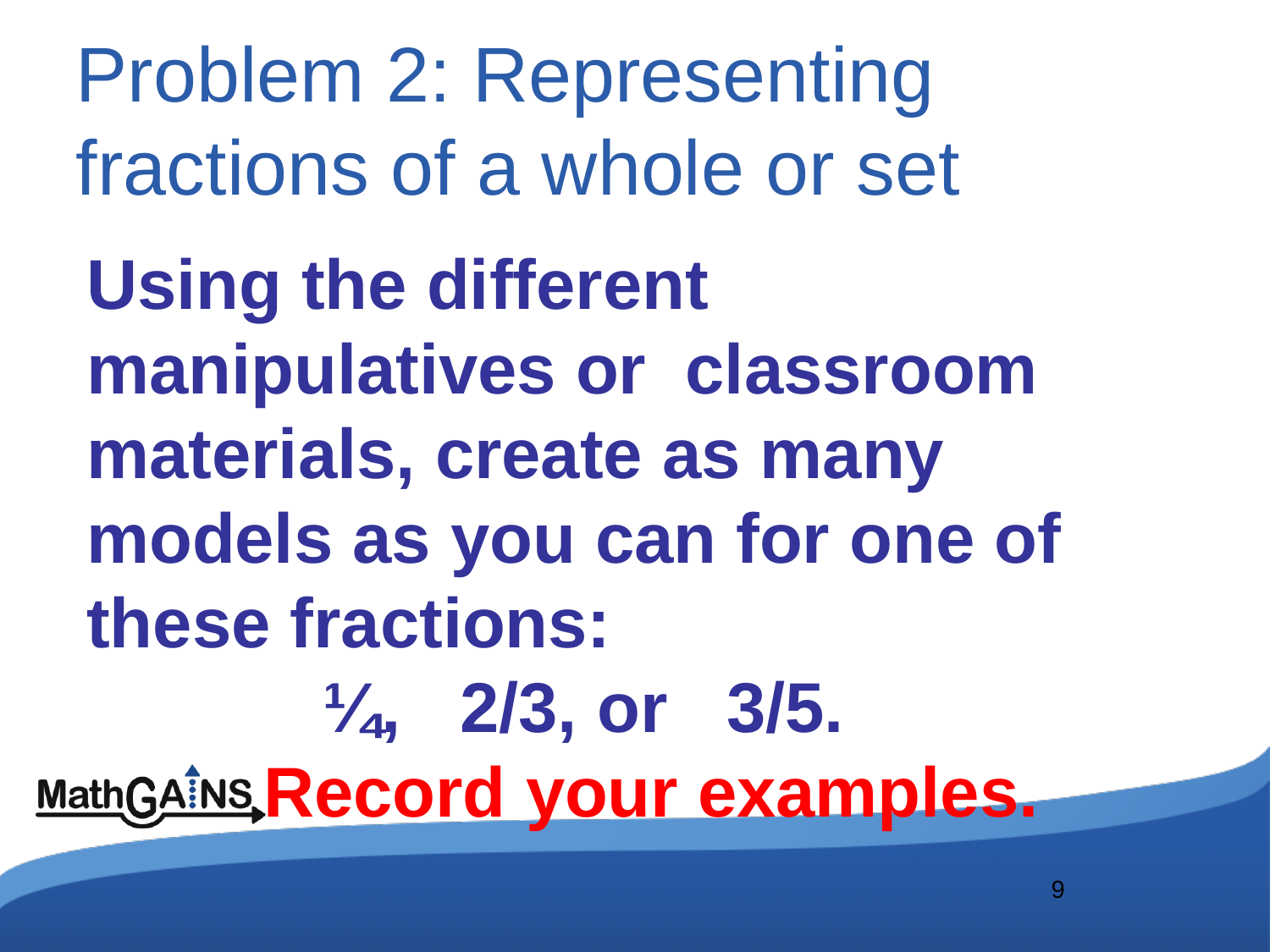

Problem 2: Representing fractions of a whole or set
Using the different manipulatives or  classroom materials, create as many models as you can for one of these fractions:
            ¼,   2/3, or   3/5.
         Record your examples.

9